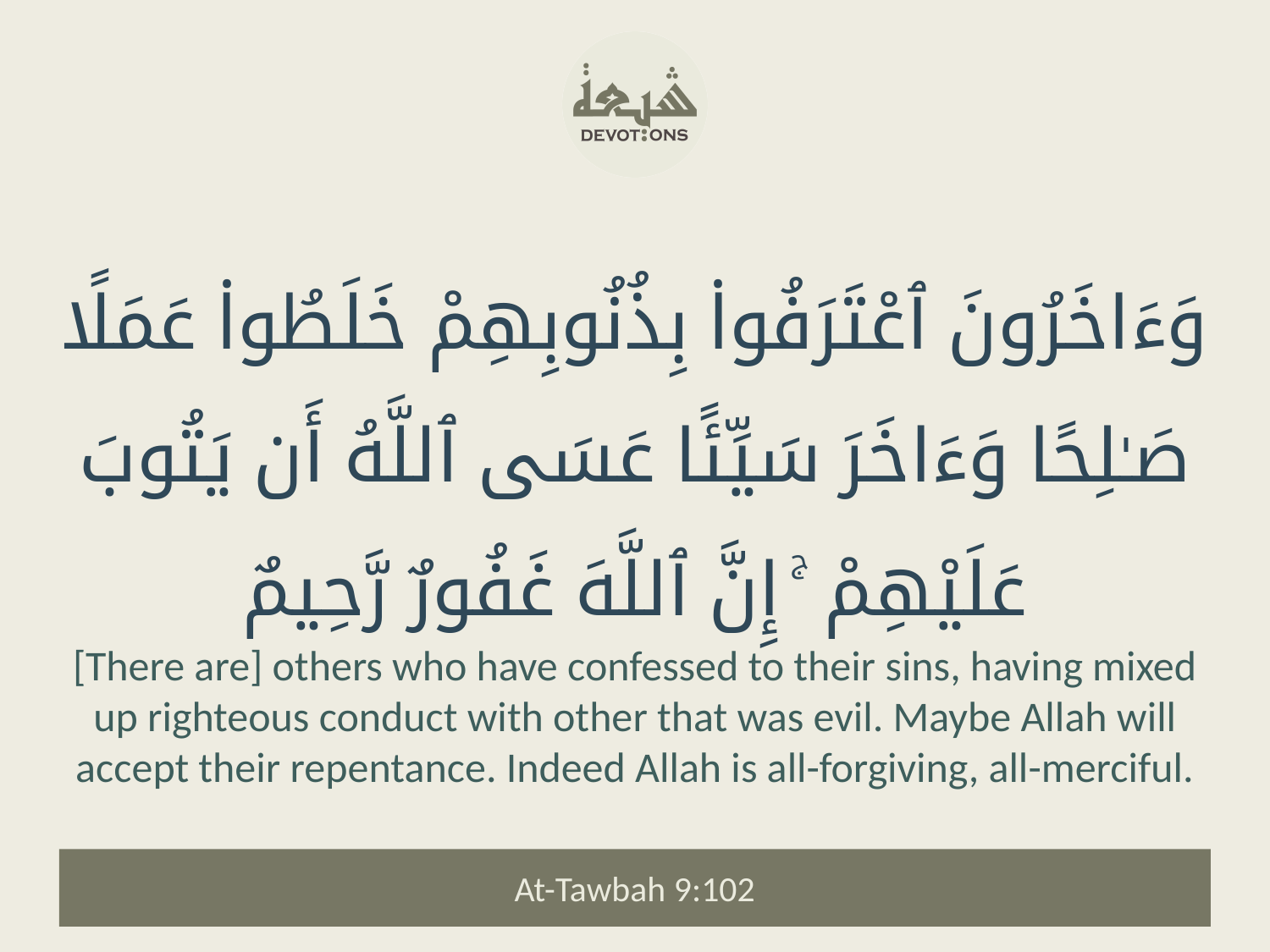

وَءَاخَرُونَ ٱعْتَرَفُوا۟ بِذُنُوبِهِمْ خَلَطُوا۟ عَمَلًا صَـٰلِحًا وَءَاخَرَ سَيِّئًا عَسَى ٱللَّهُ أَن يَتُوبَ عَلَيْهِمْ ۚ إِنَّ ٱللَّهَ غَفُورٌ رَّحِيمٌ
[There are] others who have confessed to their sins, having mixed up righteous conduct with other that was evil. Maybe Allah will accept their repentance. Indeed Allah is all-forgiving, all-merciful.
At-Tawbah 9:102